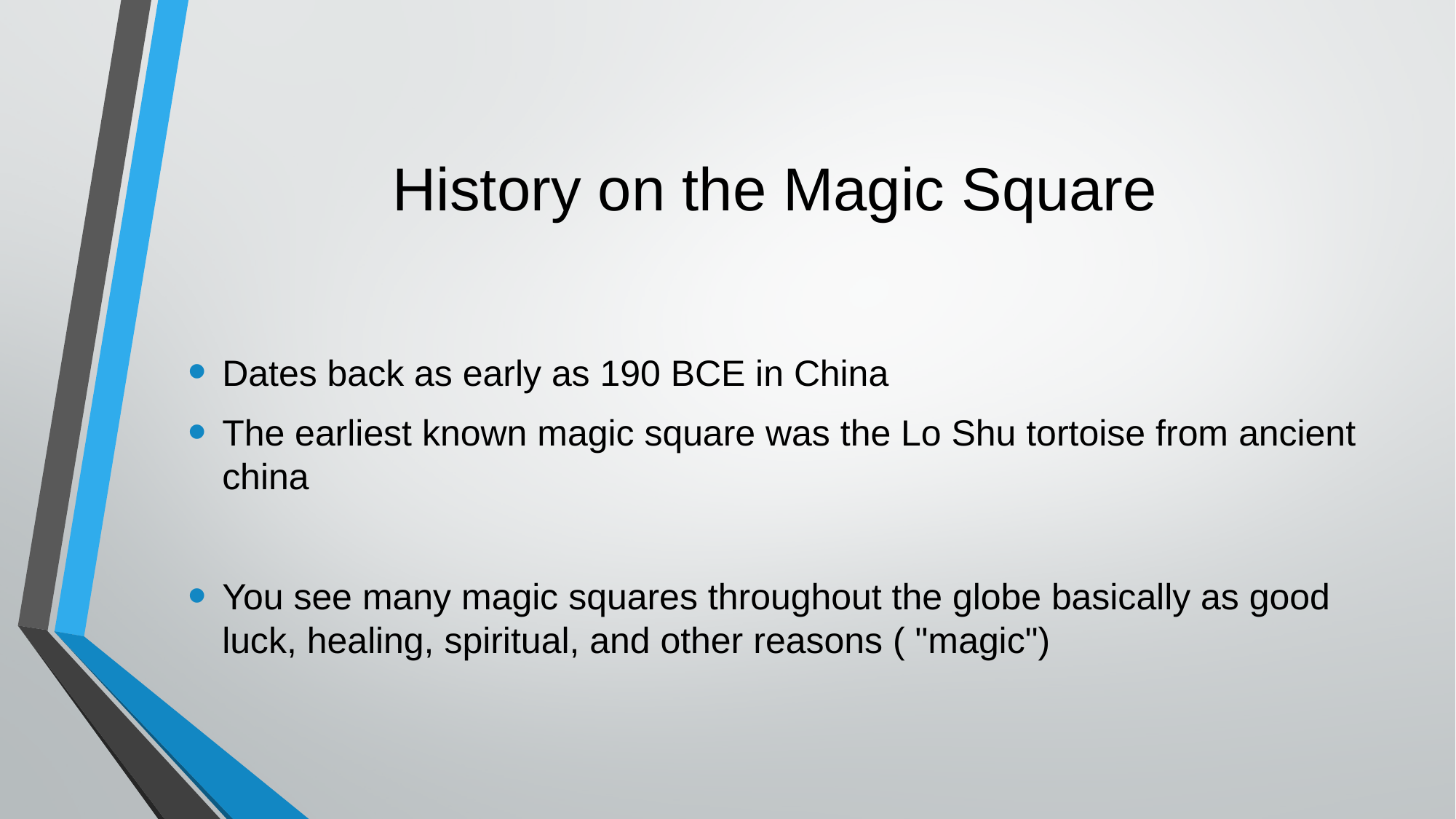

# History on the Magic Square
Dates back as early as 190 BCE in China ​
The earliest known magic square was the Lo Shu tortoise from ancient china​

You see many magic squares throughout the globe basically as good luck, healing, spiritual, and other reasons ( "magic")​